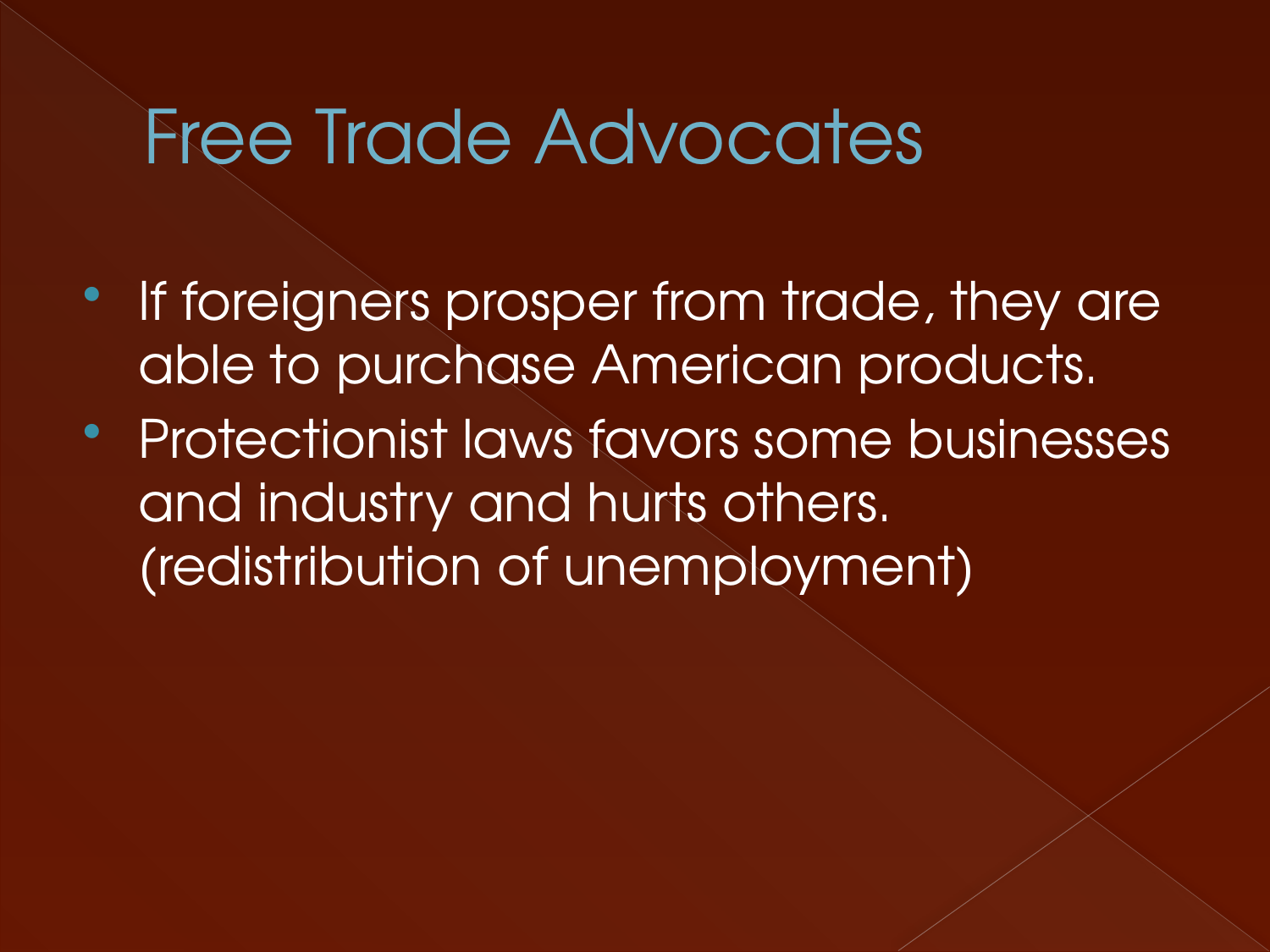

# Free Trade Advocates
If foreigners prosper from trade, they are able to purchase American products.
Protectionist laws favors some businesses and industry and hurts others. (redistribution of unemployment)